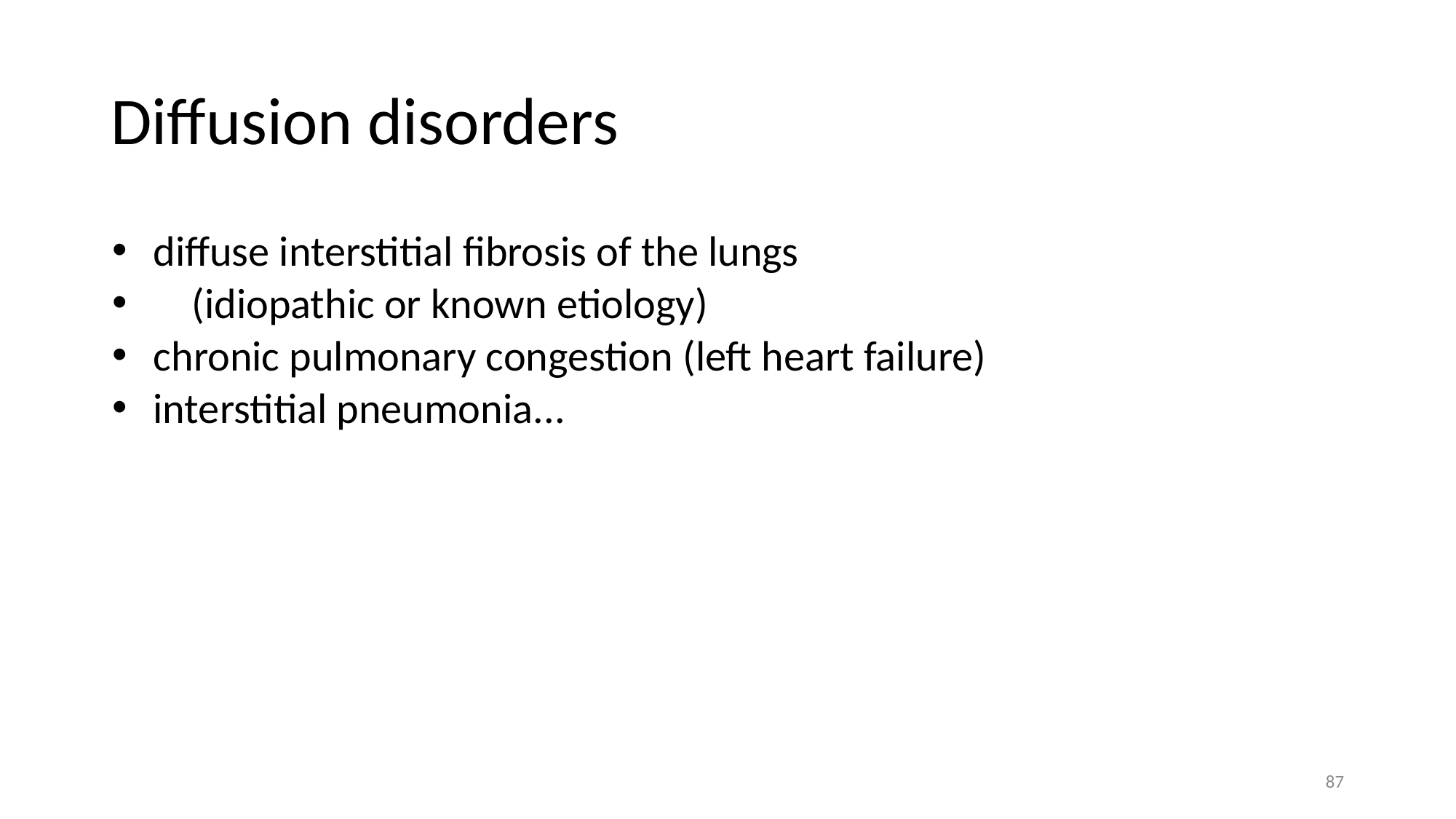

# Diffusion disorders
diffuse interstitial fibrosis of the lungs
    (idiopathic or known etiology)
chronic pulmonary congestion (left heart failure)
interstitial pneumonia...
87